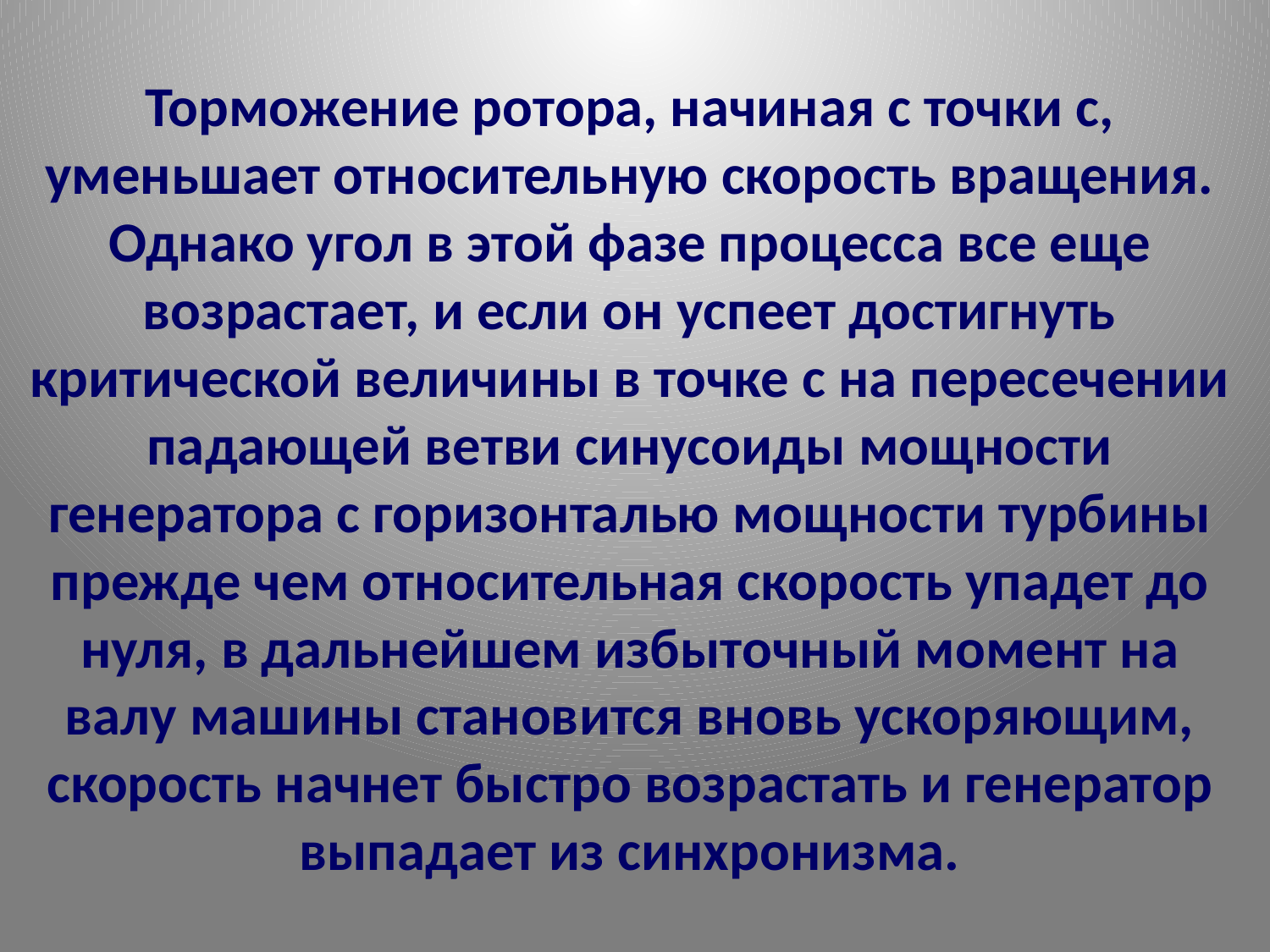

# Торможение ротора, начиная с точки с, уменьшает относительную скорость вращения. Однако угол в этой фазе процесса все еще возрастает, и если он успеет достигнуть критической величины в точке с на пересечении падающей ветви синусоиды мощности генератора с горизонталью мощности турбины прежде чем относительная скорость упадет до нуля, в дальнейшем избыточный момент на валу машины становится вновь ускоряющим, скорость начнет быстро возрастать и генератор выпадает из синхронизма.